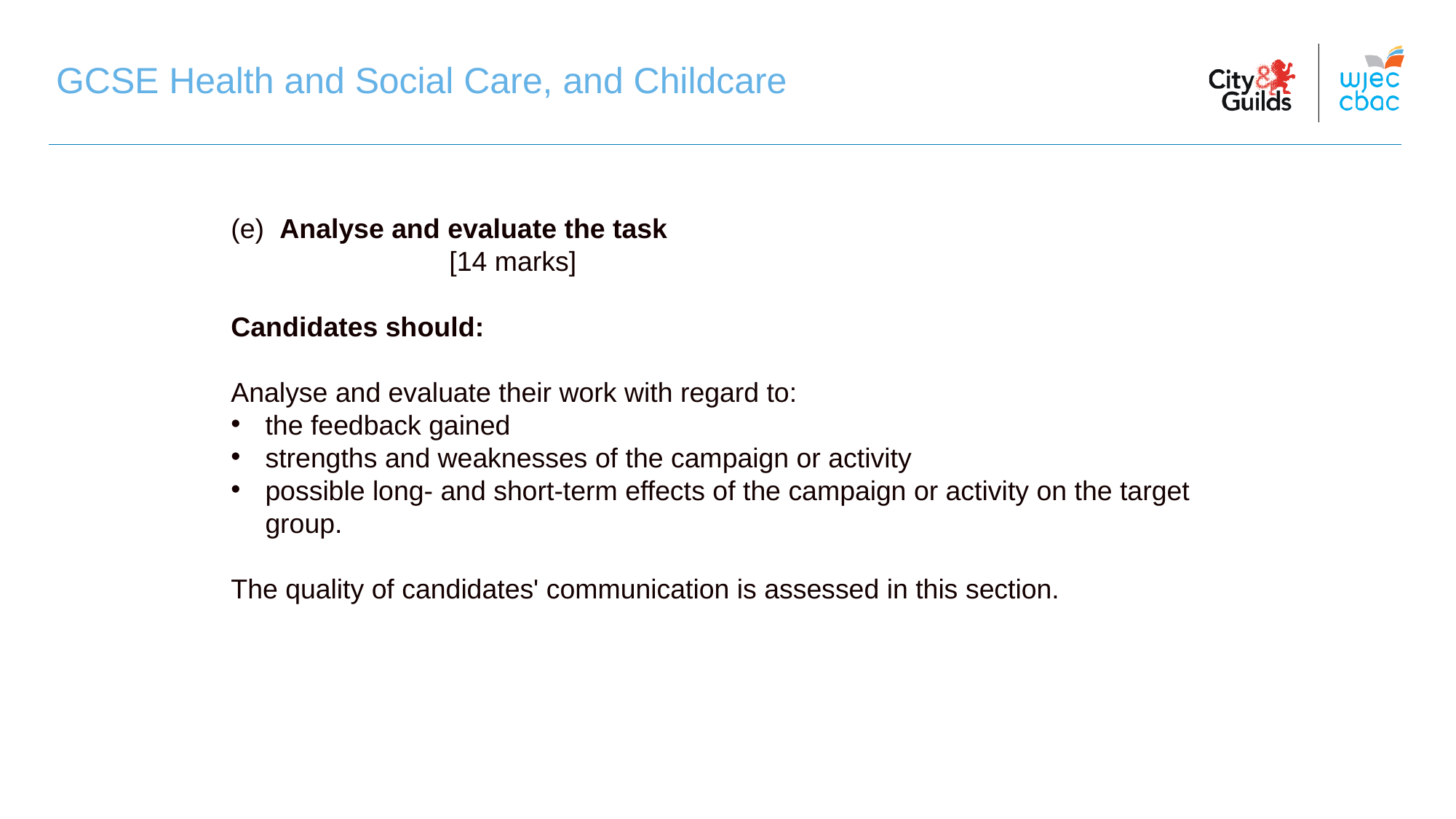

GCSE Health and Social Care, and Childcare
GCSE Health and Social Care, and Childcare
(e)  Analyse and evaluate the task 							[14 marks]

Candidates should:

Analyse and evaluate their work with regard to:
the feedback gained
strengths and weaknesses of the campaign or activity
possible long- and short-term effects of the campaign or activity on the target group.

The quality of candidates' communication is assessed in this section.